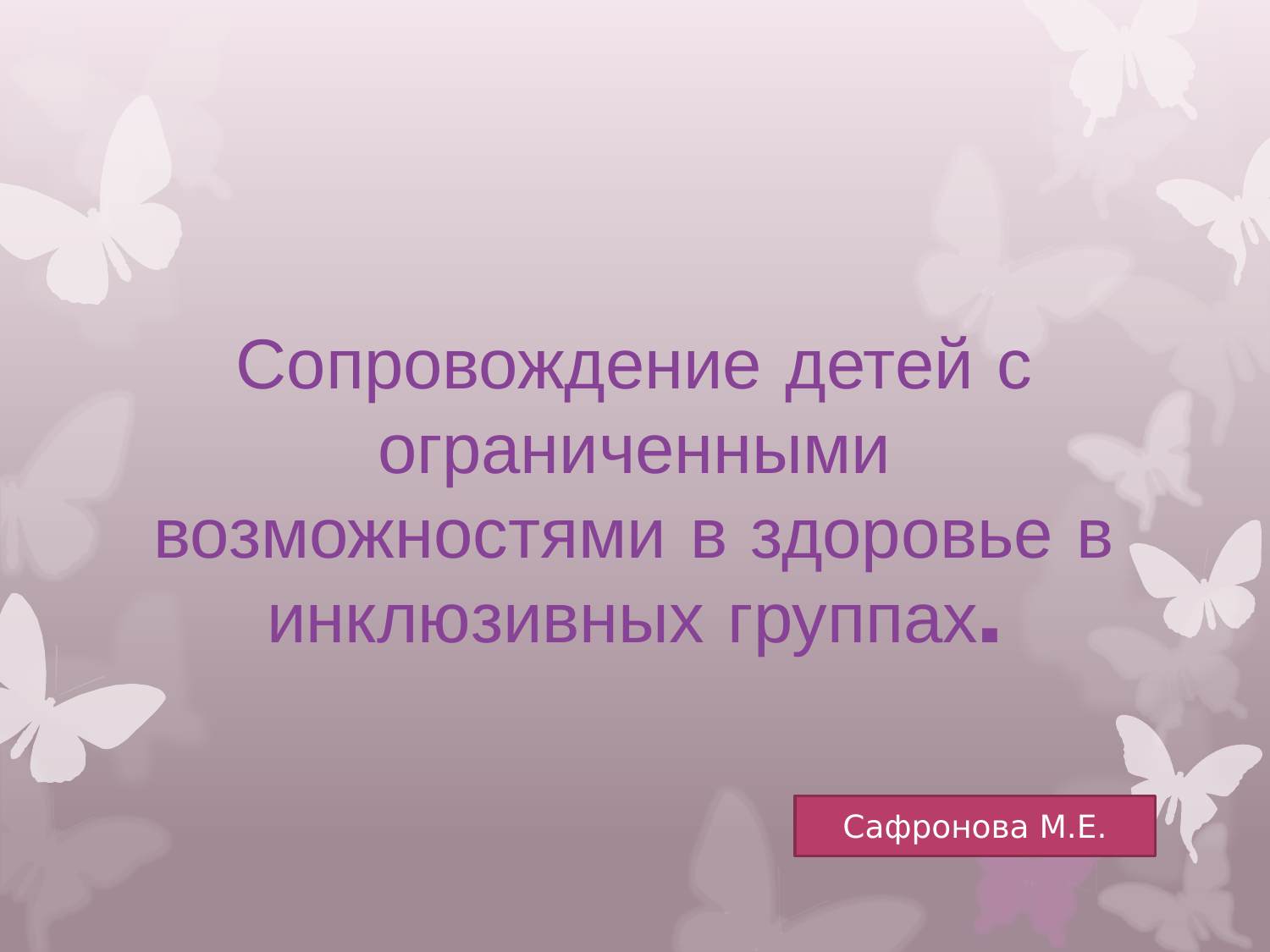

# Сопровождение детей с ограниченными возможностями в здоровье в инклюзивных группах.

Сафронова М.Е.